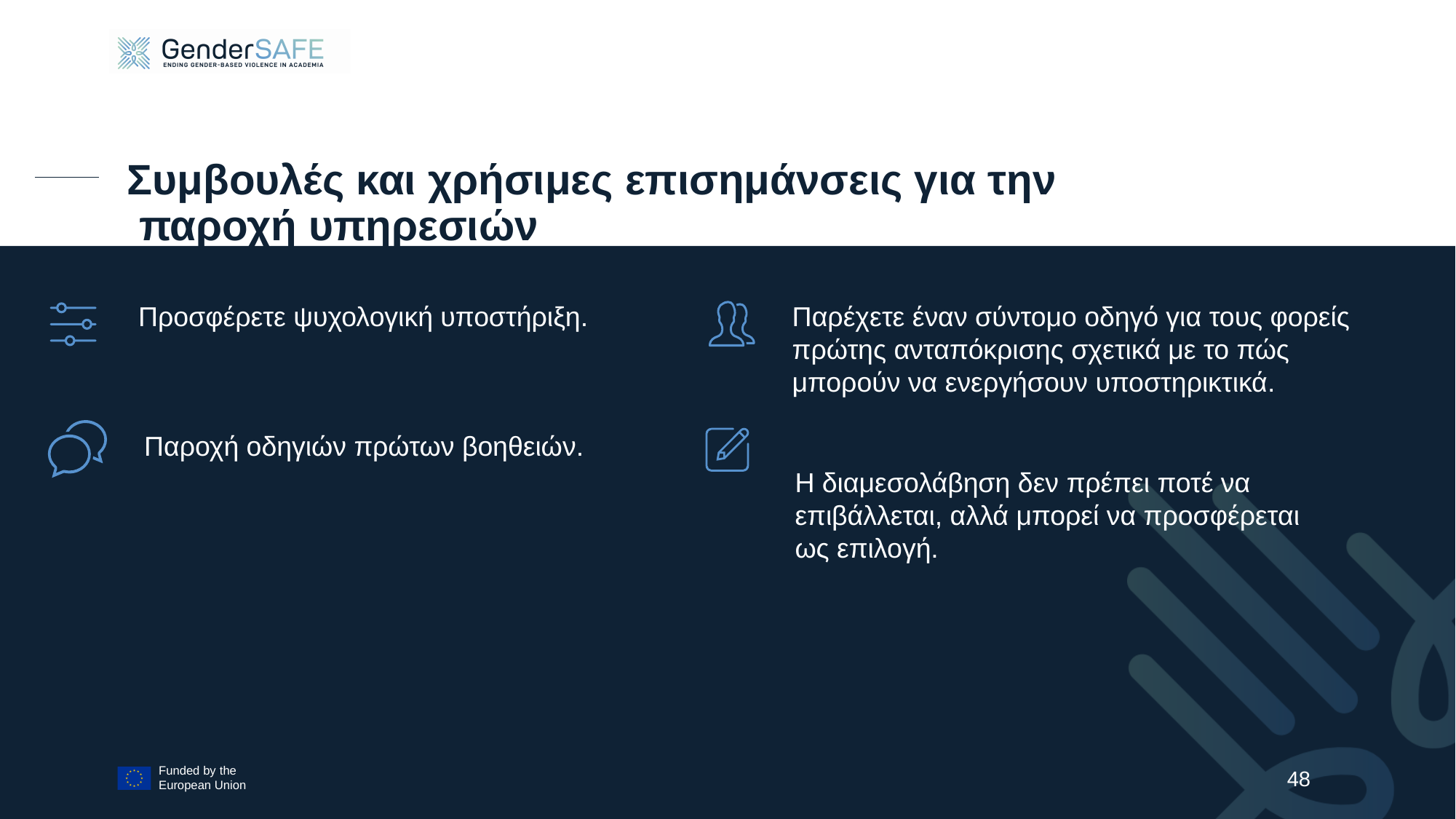

# Συμβουλές και χρήσιμες επισημάνσεις για την παροχή υπηρεσιών

Προσφέρετε ψυχολογική υποστήριξη.
Παρέχετε έναν σύντομο οδηγό για τους φορείς πρώτης ανταπόκρισης σχετικά με το πώς μπορούν να ενεργήσουν υποστηρικτικά.

Παροχή οδηγιών πρώτων βοηθειών.

Η διαμεσολάβηση δεν πρέπει ποτέ να επιβάλλεται, αλλά μπορεί να προσφέρεται ως επιλογή.